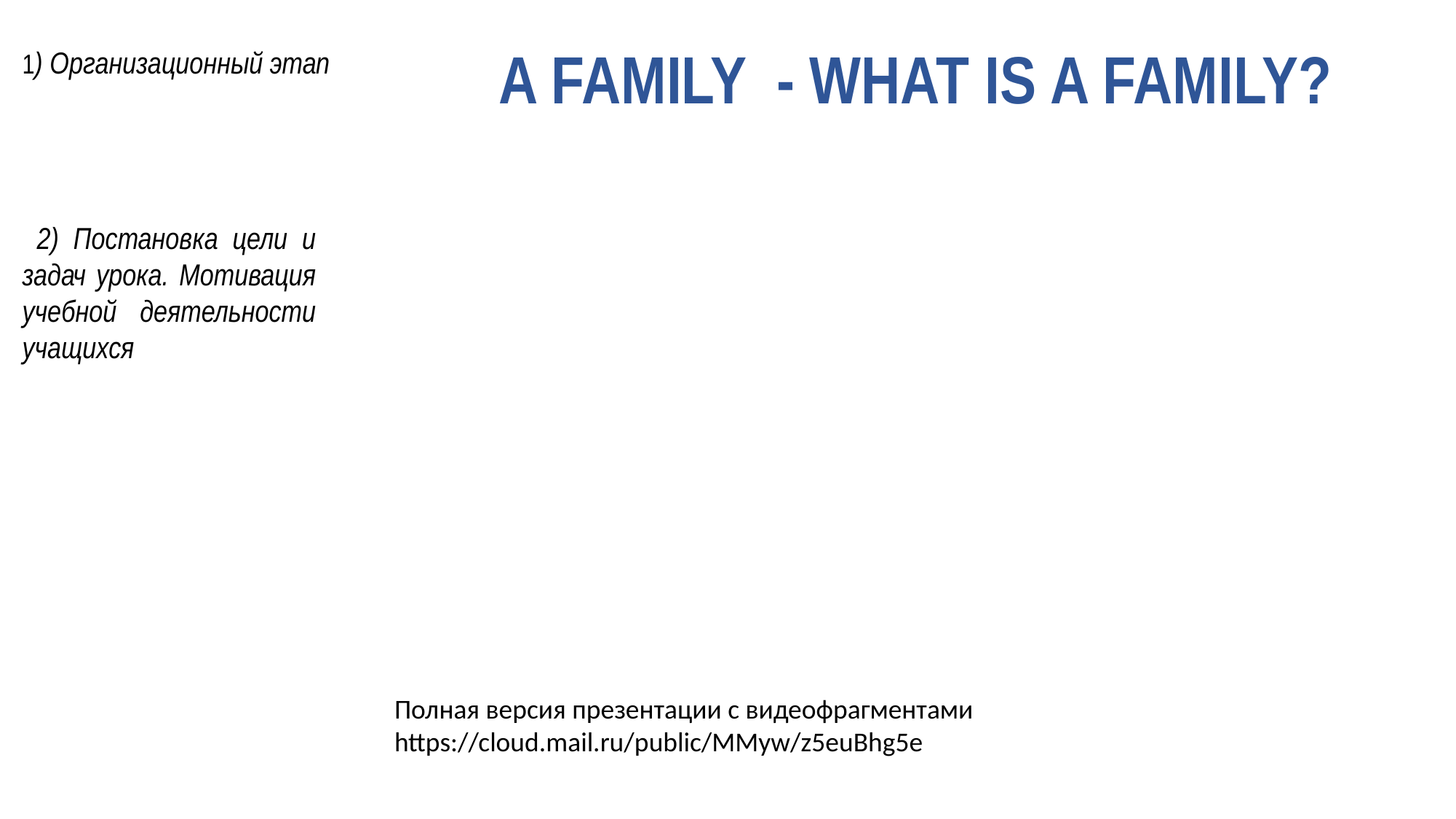

1) Организационный этап
# A FAMILY  - WHAT IS A FAMILY?
 2) Постановка цели и задач урока. Мотивация учебной деятельности учащихся
Полная версия презентации с видеофрагментами https://cloud.mail.ru/public/MMyw/z5euBhg5e